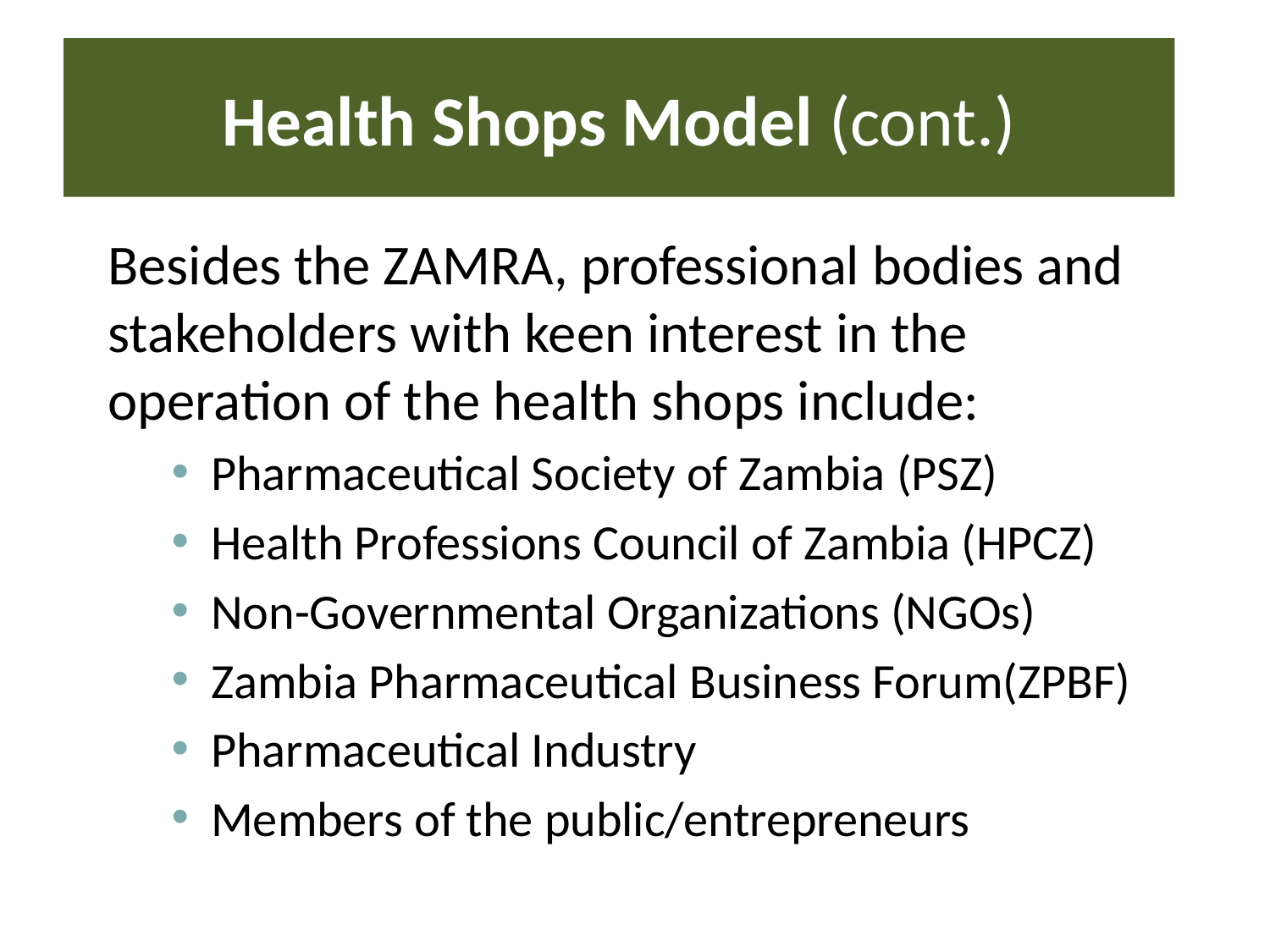

# Health Shops Model (cont.)
Besides the ZAMRA, professional bodies and stakeholders with keen interest in the operation of the health shops include:
Pharmaceutical Society of Zambia (PSZ)
Health Professions Council of Zambia (HPCZ)
Non-Governmental Organizations (NGOs)
Zambia Pharmaceutical Business Forum(ZPBF)
Pharmaceutical Industry
Members of the public/entrepreneurs